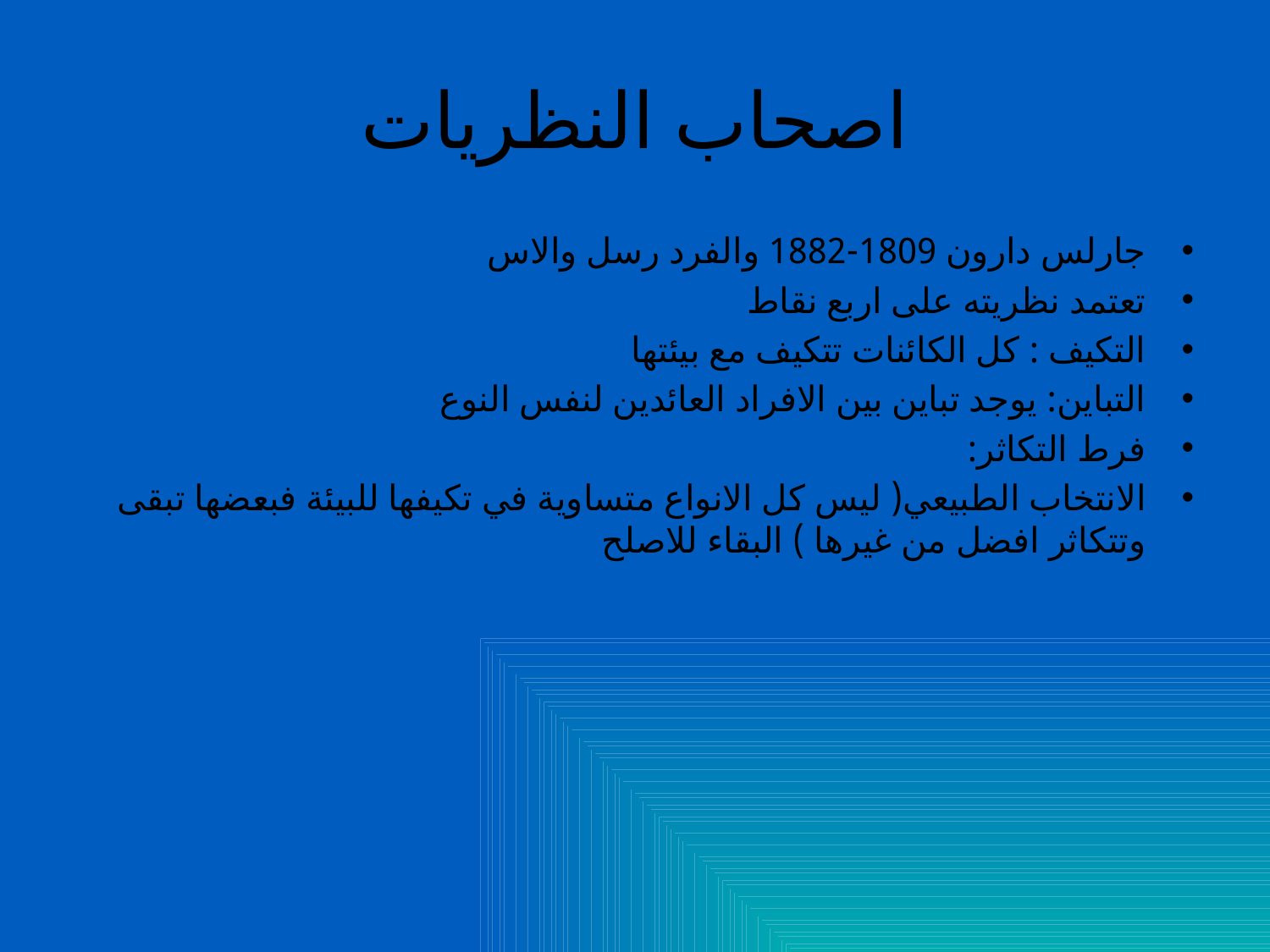

# اصحاب النظريات
جارلس دارون 1809-1882 والفرد رسل والاس
تعتمد نظريته على اربع نقاط
التكيف : كل الكائنات تتكيف مع بيئتها
التباين: يوجد تباين بين الافراد العائدين لنفس النوع
فرط التكاثر:
الانتخاب الطبيعي( ليس كل الانواع متساوية في تكيفها للبيئة فبعضها تبقى وتتكاثر افضل من غيرها ) البقاء للاصلح